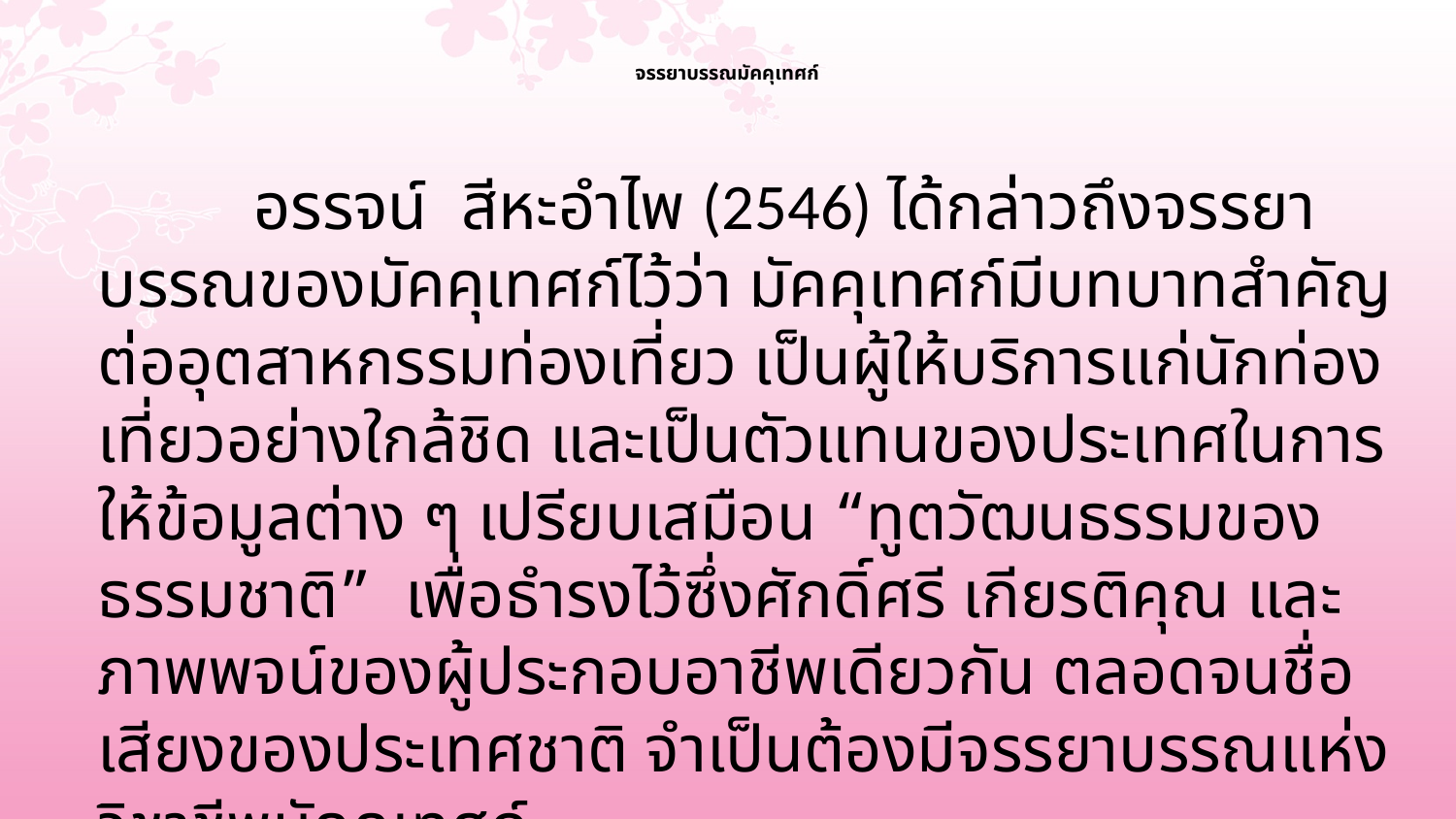

# จรรยาบรรณมัคคุเทศก์
		 อรรจน์  สีหะอำไพ (2546) ได้กล่าวถึงจรรยาบรรณของมัคคุเทศก์ไว้ว่า มัคคุเทศก์มีบทบาทสำคัญต่ออุตสาหกรรมท่องเที่ยว เป็นผู้ให้บริการแก่นักท่องเที่ยวอย่างใกล้ชิด และเป็นตัวแทนของประเทศในการให้ข้อมูลต่าง ๆ เปรียบเสมือน “ทูตวัฒนธรรมของธรรมชาติ”  เพื่อธำรงไว้ซึ่งศักดิ์ศรี เกียรติคุณ และภาพพจน์ของผู้ประกอบอาชีพเดียวกัน ตลอดจนชื่อเสียงของประเทศชาติ จำเป็นต้องมีจรรยาบรรณแห่งวิชาชีพมัคคุเทศก์